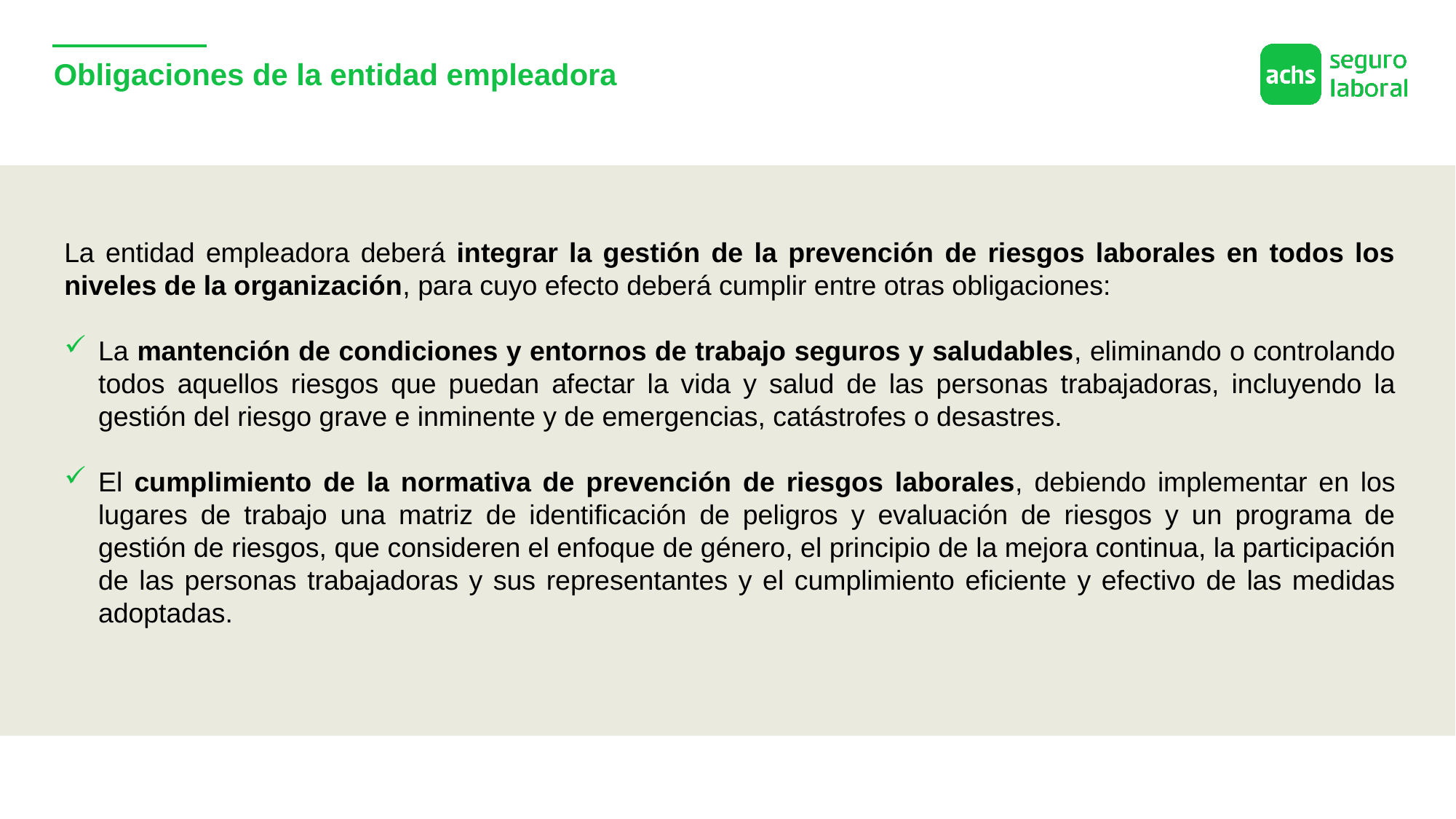

# Obligaciones de la entidad empleadora

La entidad empleadora deberá integrar la gestión de la prevención de riesgos laborales en todos los niveles de la organización, para cuyo efecto deberá cumplir entre otras obligaciones:

La mantención de condiciones y entornos de trabajo seguros y saludables, eliminando o controlando todos aquellos riesgos que puedan afectar la vida y salud de las personas trabajadoras, incluyendo la gestión del riesgo grave e inminente y de emergencias, catástrofes o desastres.

El cumplimiento de la normativa de prevención de riesgos laborales, debiendo implementar en los lugares de trabajo una matriz de identificación de peligros y evaluación de riesgos y un programa de gestión de riesgos, que consideren el enfoque de género, el principio de la mejora continua, la participación de las personas trabajadoras y sus representantes y el cumplimiento eficiente y efectivo de las medidas adoptadas.